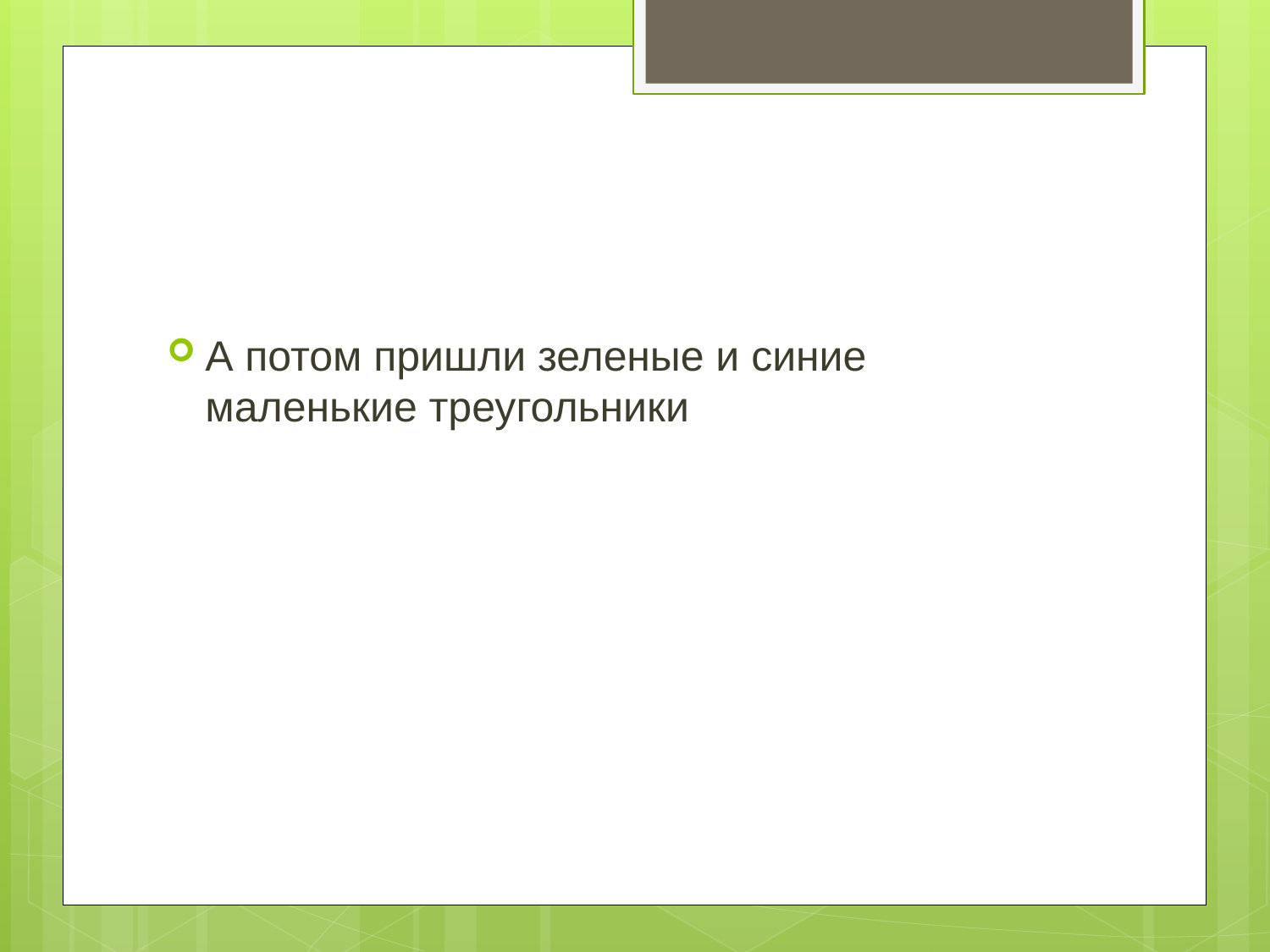

#
А потом пришли зеленые и синие маленькие треугольники